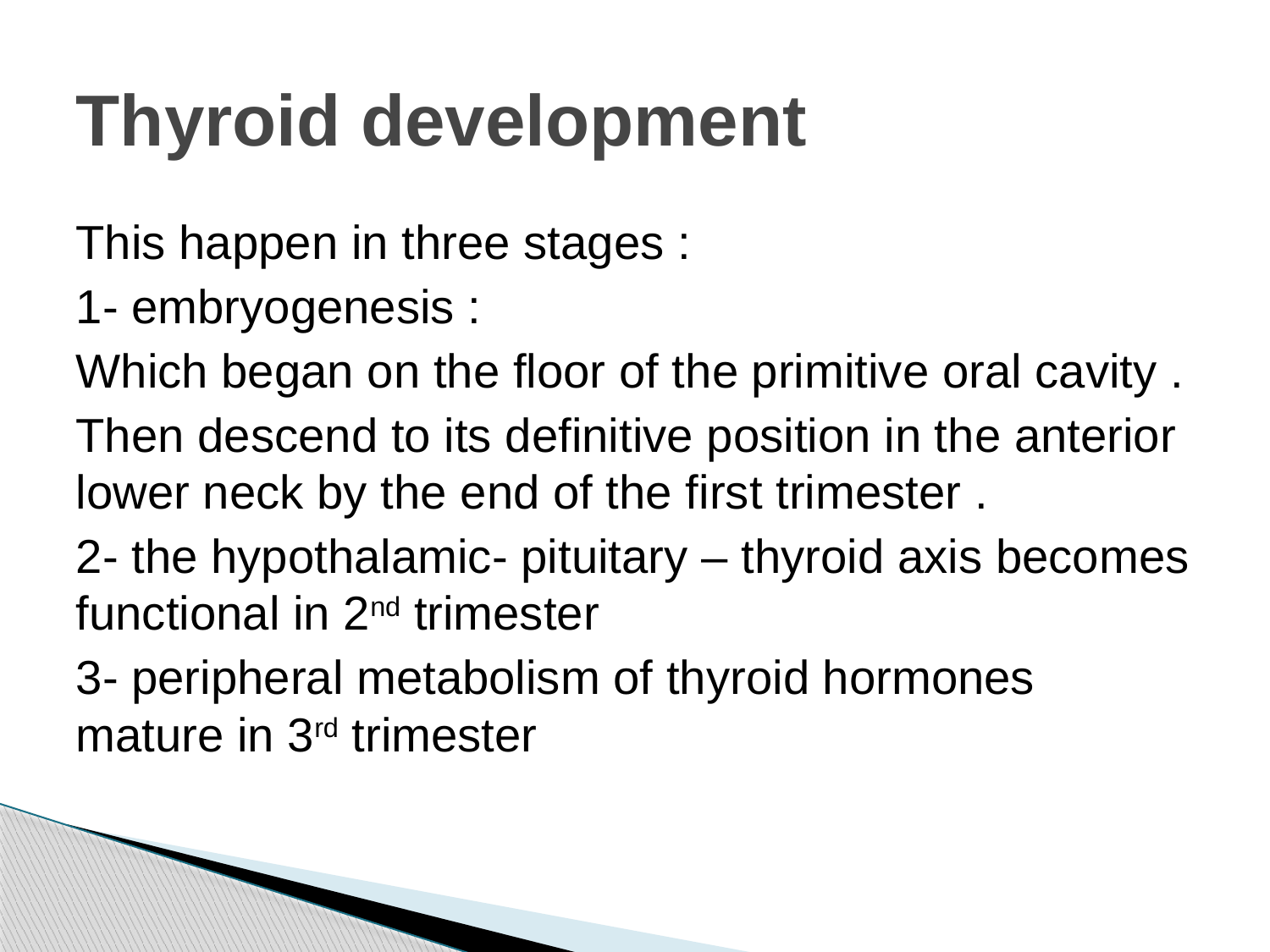

# Thyroid development
This happen in three stages :
1- embryogenesis :
Which began on the floor of the primitive oral cavity .
Then descend to its definitive position in the anterior lower neck by the end of the first trimester .
2- the hypothalamic- pituitary – thyroid axis becomes functional in 2nd trimester
3- peripheral metabolism of thyroid hormones mature in 3rd trimester